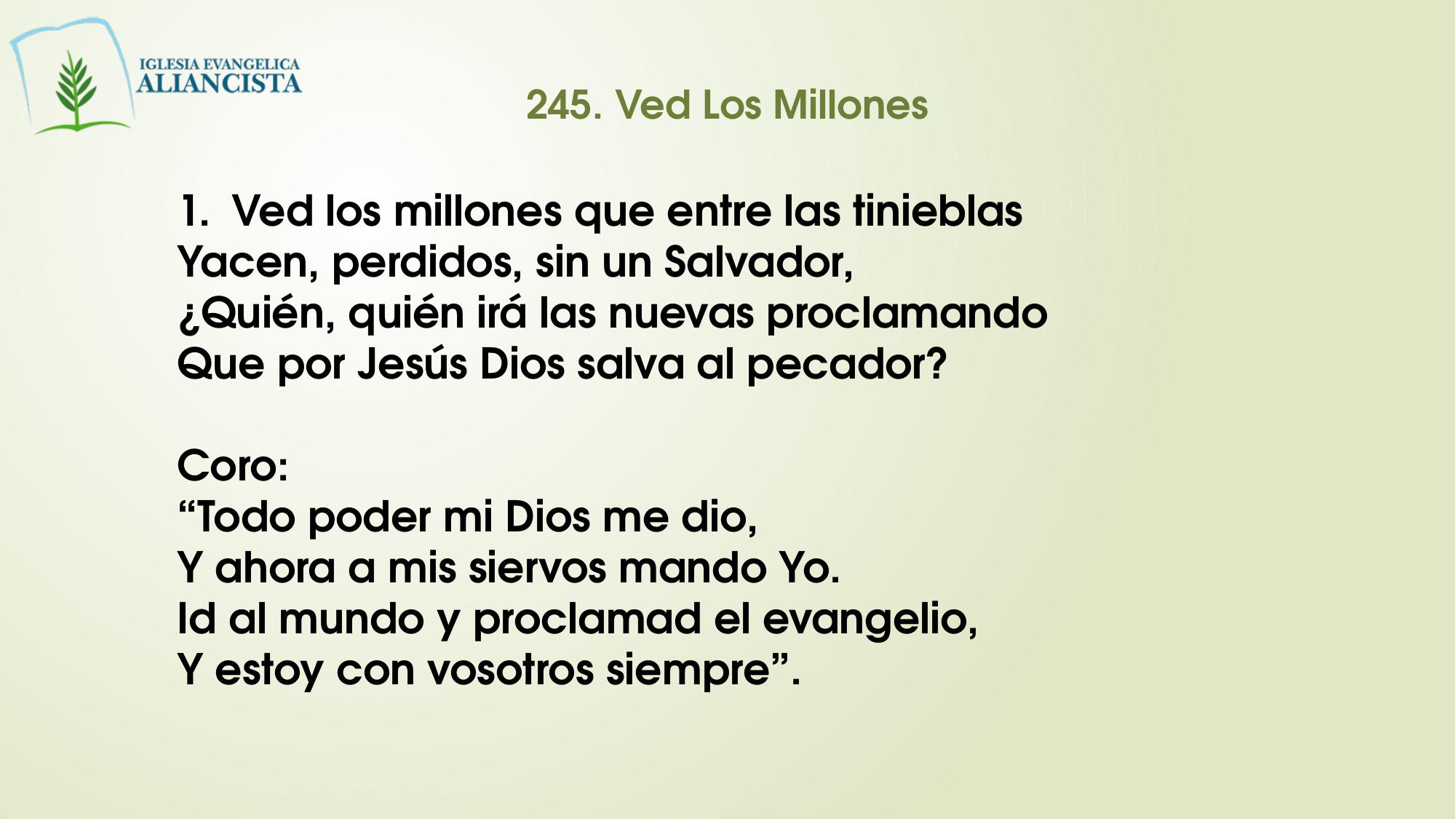

245. Ved Los Millones
Ved los millones que entre las tinieblas
Yacen, perdidos, sin un Salvador,
¿Quién, quién irá las nuevas proclamando
Que por Jesús Dios salva al pecador?

Coro:
“Todo poder mi Dios me dio,
Y ahora a mis siervos mando Yo.
Id al mundo y proclamad el evangelio,
Y estoy con vosotros siempre”.